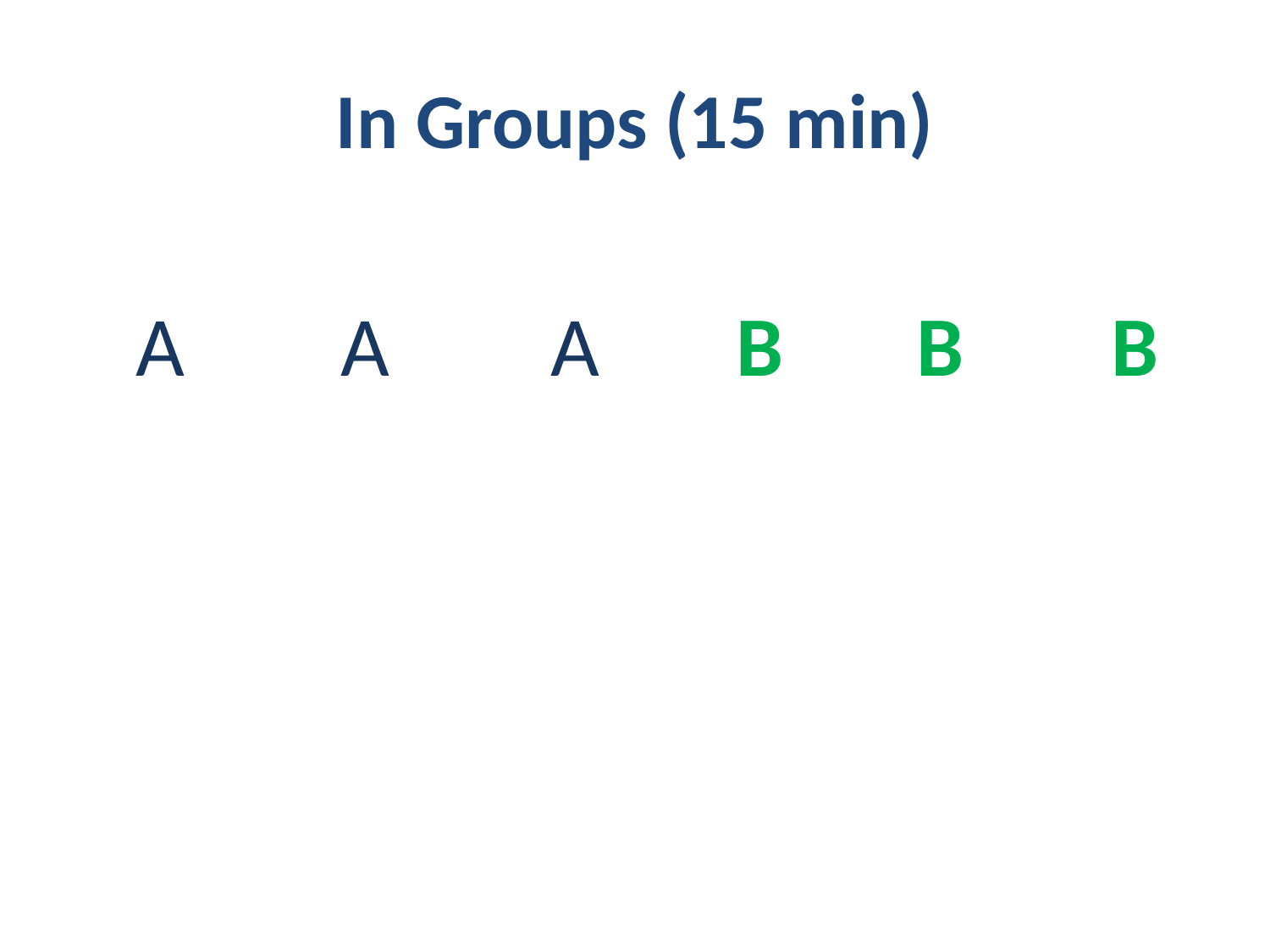

# In Groups (15 min)

| A | A | A | B | B | B |
| --- | --- | --- | --- | --- | --- |
|  |  |  |  |  |  |
|  |  |  |  |  |  |